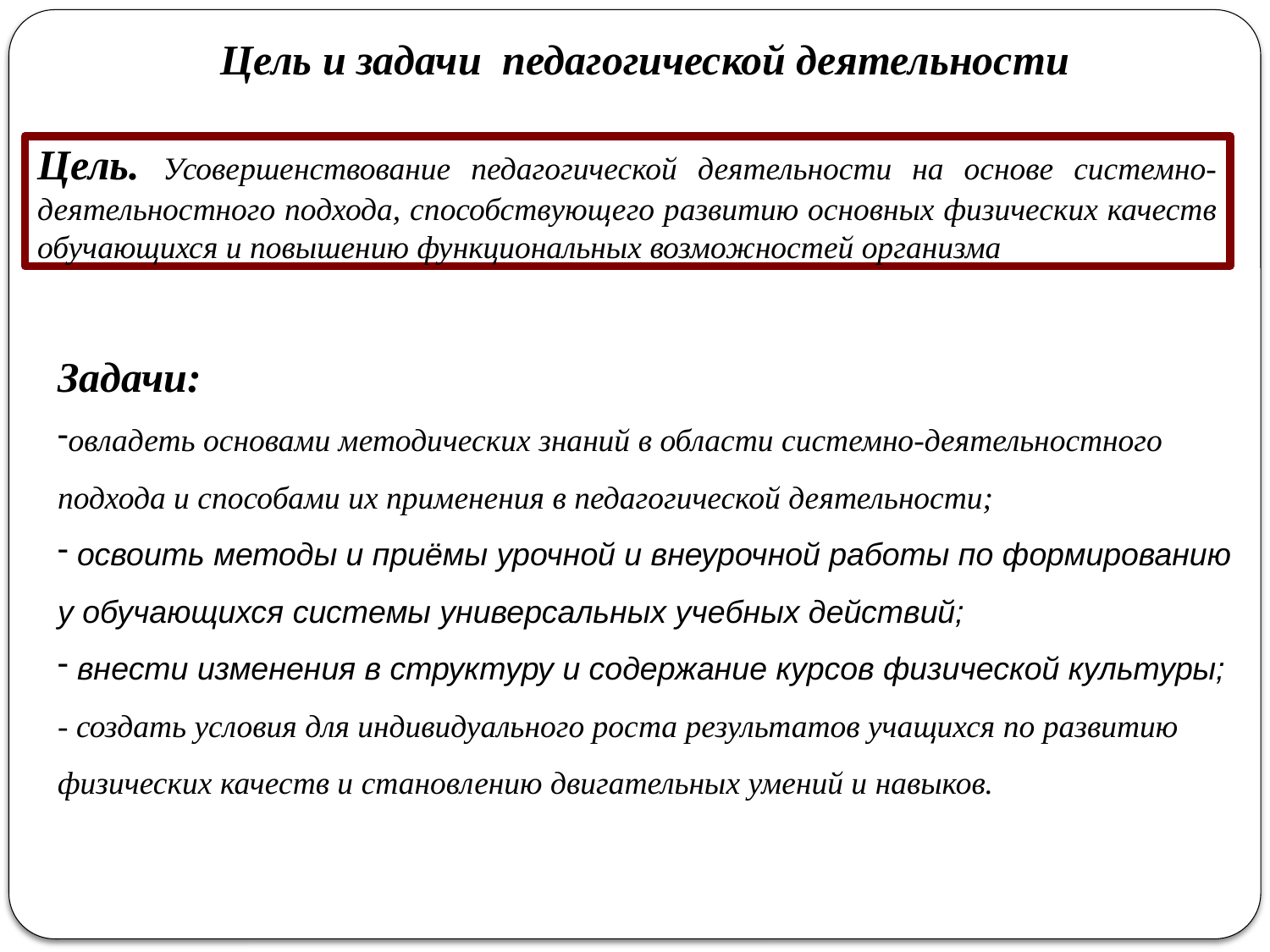

Цель и задачи  педагогической деятельности

Цель. Усовершенствование педагогической деятельности на основе системно-деятельностного подхода, способствующего развитию основных физических качеств обучающихся и повышению функциональных возможностей организма
Задачи:
овладеть основами методических знаний в области системно-деятельностного подхода и способами их применения в педагогической деятельности;
 освоить методы и приёмы урочной и внеурочной работы по формированию у обучающихся системы универсальных учебных действий;
 внести изменения в структуру и содержание курсов физической культуры;
- создать условия для индивидуального роста результатов учащихся по развитию физических качеств и становлению двигательных умений и навыков.